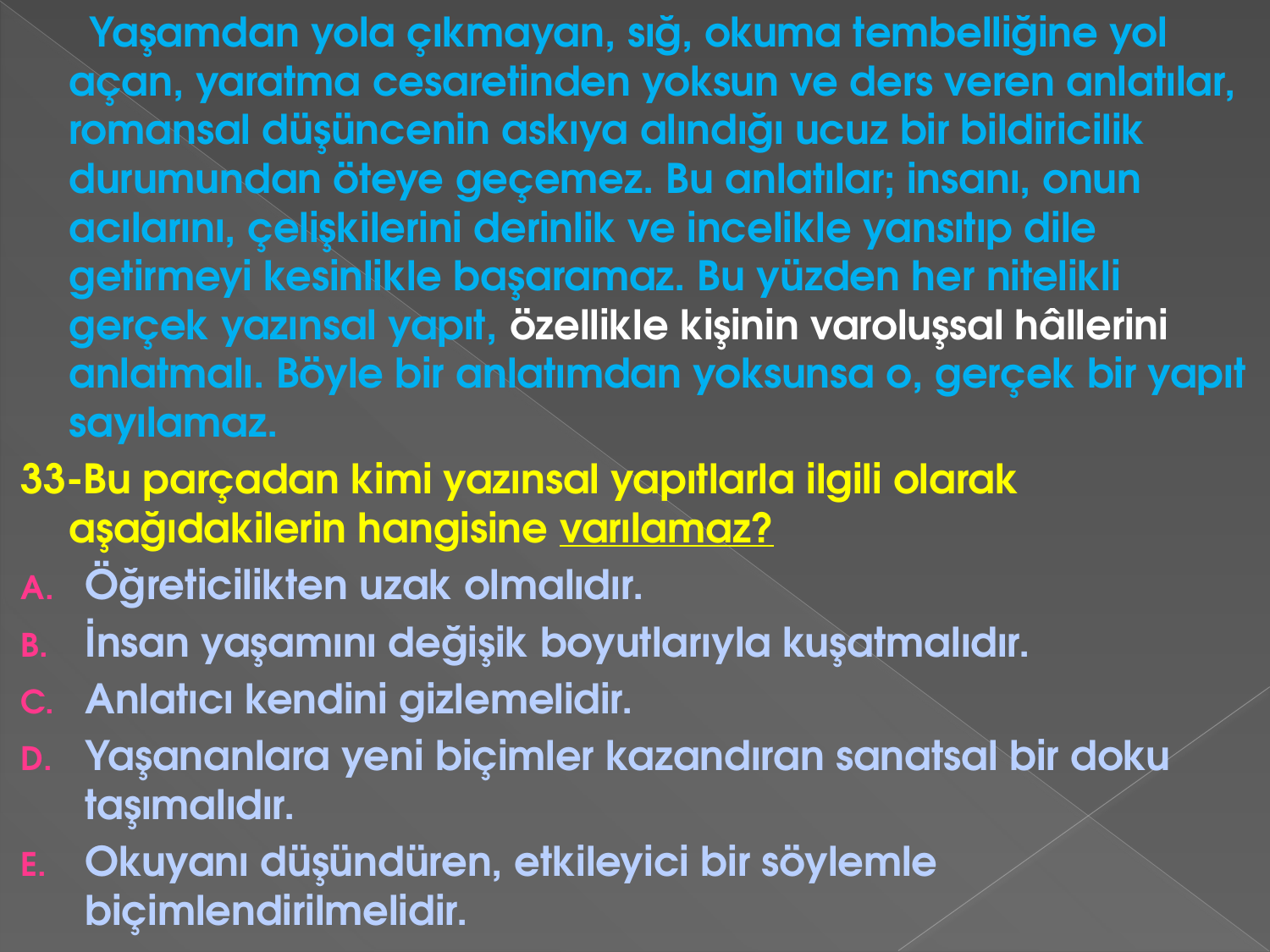

Yaşamdan yola çıkmayan, sığ, okuma tembelliğine yol açan, yaratma cesaretinden yoksun ve ders veren anlatılar, romansal düşüncenin askıya alındığı ucuz bir bildiricilik durumundan öteye geçemez. Bu anlatılar; insanı, onun acılarını, çelişkilerini derinlik ve incelikle yansıtıp dile getirmeyi kesinlikle başaramaz. Bu yüzden her nitelikli gerçek yazınsal yapıt, özellikle kişinin varoluşsal hâllerini anlatmalı. Böyle bir anlatımdan yoksunsa o, gerçek bir yapıt sayılamaz.
33-Bu parçadan kimi yazınsal yapıtlarla ilgili olarak aşağıdakilerin hangisine varılamaz?
Öğreticilikten uzak olmalıdır.
İnsan yaşamını değişik boyutlarıyla kuşatmalıdır.
Anlatıcı kendini gizlemelidir.
Yaşananlara yeni biçimler kazandıran sanatsal bir doku taşımalıdır.
Okuyanı düşündüren, etkileyici bir söylemle biçimlendirilmelidir.